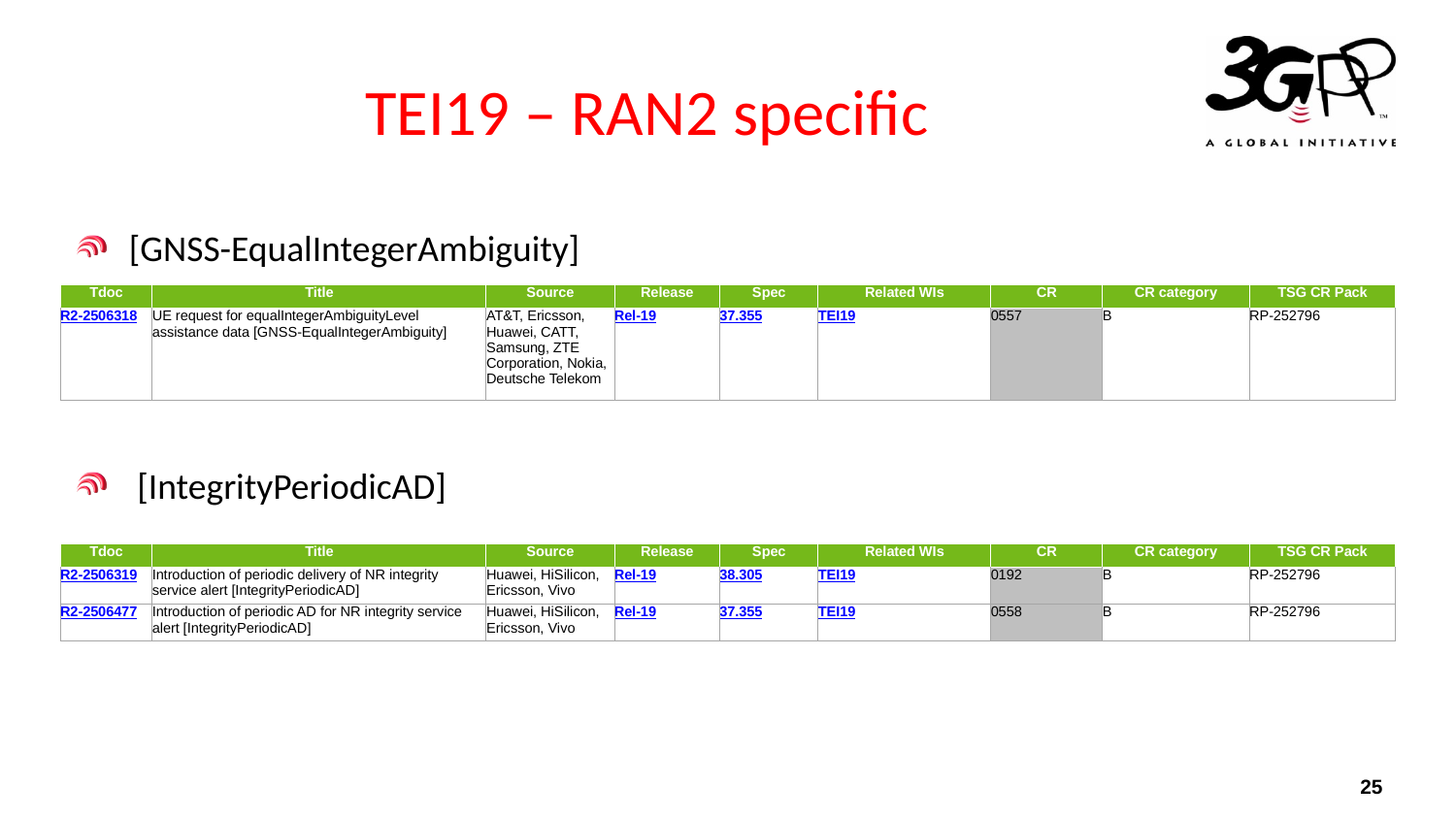

TEI19 – RAN2 specific
[GNSS-EqualIntegerAmbiguity]
| Tdoc | Title | Source | Release | Spec | Related WIs | CR | CR category | TSG CR Pack |
| --- | --- | --- | --- | --- | --- | --- | --- | --- |
| R2-2506318 | UE request for equalIntegerAmbiguityLevel assistance data [GNSS-EqualIntegerAmbiguity] | AT&T, Ericsson, Huawei, CATT, Samsung, ZTE Corporation, Nokia, Deutsche Telekom | Rel-19 | 37.355 | TEI19 | 0557 | B | RP-252796 |
 [IntegrityPeriodicAD]
| Tdoc | Title | Source | Release | Spec | Related WIs | CR | CR category | TSG CR Pack |
| --- | --- | --- | --- | --- | --- | --- | --- | --- |
| R2-2506319 | Introduction of periodic delivery of NR integrity service alert [IntegrityPeriodicAD] | Huawei, HiSilicon, Ericsson, Vivo | Rel-19 | 38.305 | TEI19 | 0192 | B | RP-252796 |
| R2-2506477 | Introduction of periodic AD for NR integrity service alert [IntegrityPeriodicAD] | Huawei, HiSilicon, Ericsson, Vivo | Rel-19 | 37.355 | TEI19 | 0558 | B | RP-252796 |